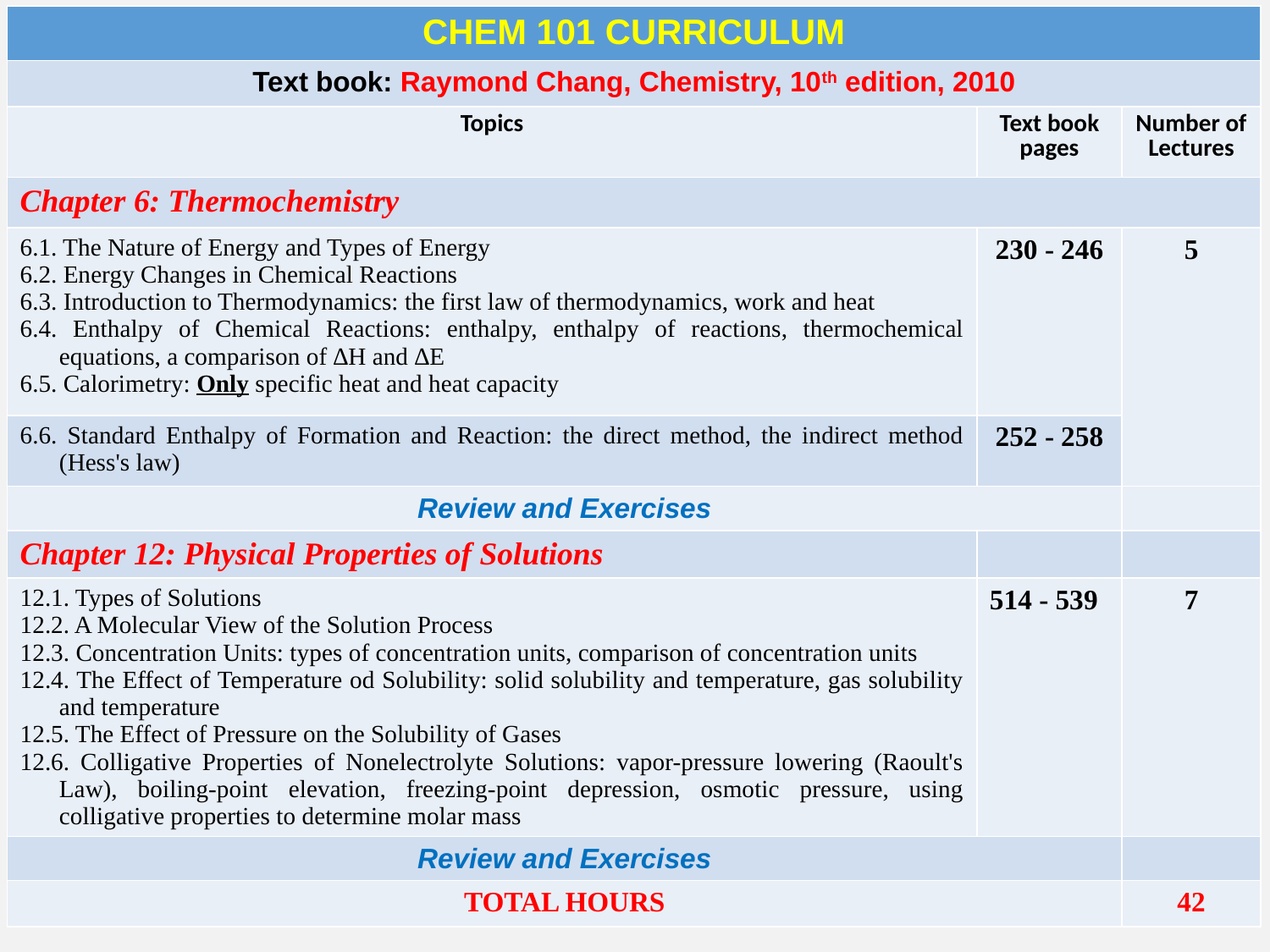

| CHEM 101 CURRICULUM |  |  |
| --- | --- | --- |
| Text book: Raymond Chang, Chemistry, 10th edition, 2010 |  |  |
| Topics | Text book pages | Number of Lectures |
| Chapter 6: Thermochemistry |  |  |
| 6.1. The Nature of Energy and Types of Energy 6.2. Energy Changes in Chemical Reactions 6.3. Introduction to Thermodynamics: the first law of thermodynamics, work and heat 6.4. Enthalpy of Chemical Reactions: enthalpy, enthalpy of reactions, thermochemical equations, a comparison of ∆H and ∆E 6.5. Calorimetry: Only specific heat and heat capacity | 230 - 246 | 5 |
| 6.6. Standard Enthalpy of Formation and Reaction: the direct method, the indirect method (Hess's law) | 252 - 258 |  |
| Review and Exercises |  |  |
| Chapter 12: Physical Properties of Solutions |  |  |
| 12.1. Types of Solutions 12.2. A Molecular View of the Solution Process 12.3. Concentration Units: types of concentration units, comparison of concentration units 12.4. The Effect of Temperature od Solubility: solid solubility and temperature, gas solubility and temperature 12.5. The Effect of Pressure on the Solubility of Gases 12.6. Colligative Properties of Nonelectrolyte Solutions: vapor-pressure lowering (Raoult's Law), boiling-point elevation, freezing-point depression, osmotic pressure, using colligative properties to determine molar mass | 514 - 539 | 7 |
| Review and Exercises |  |  |
| TOTAL HOURS |  | 42 |